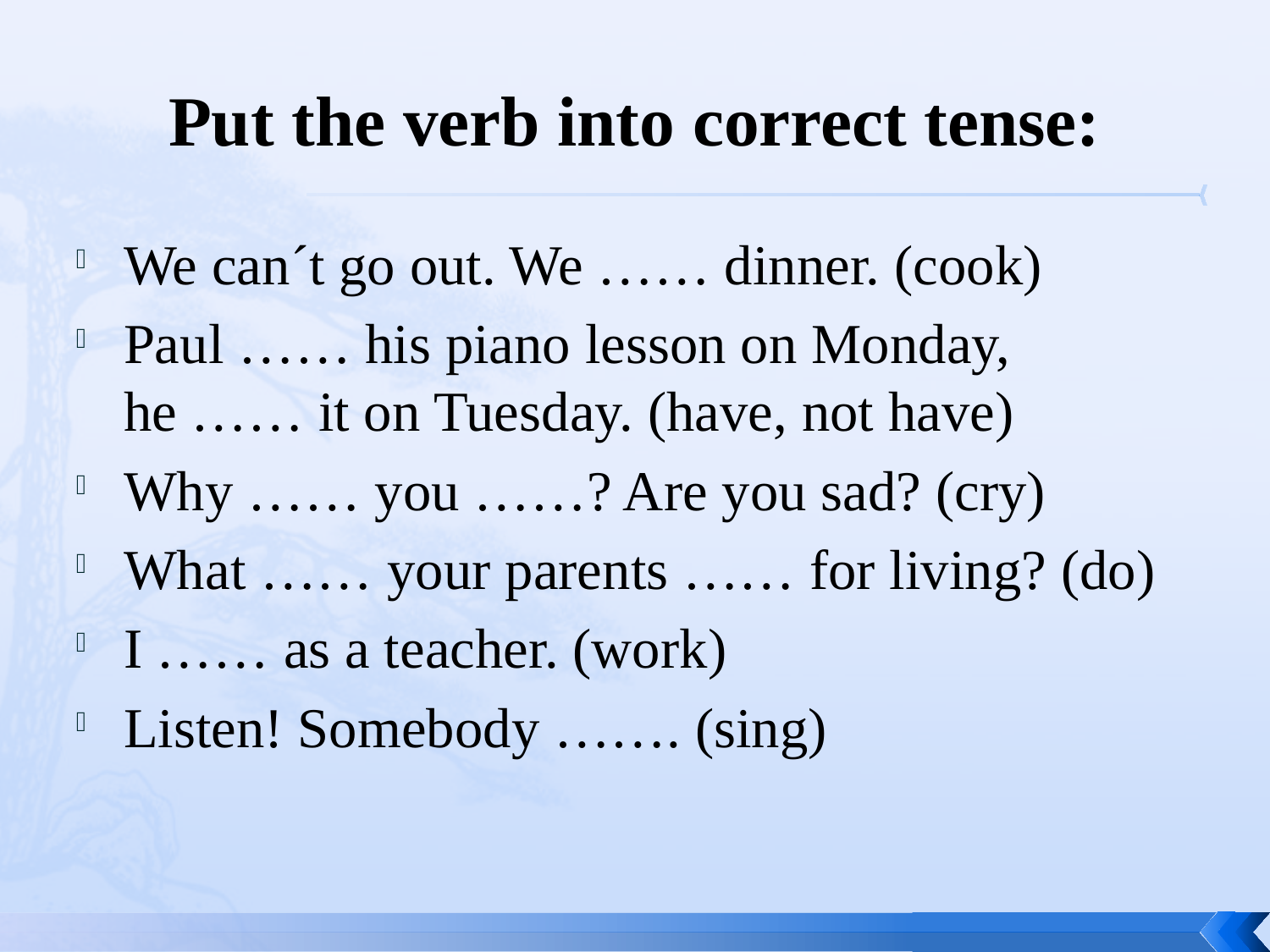

# Put the verb into correct tense:
We can´t go out. We …… dinner. (cook)
Paul …… his piano lesson on Monday,
he …… it on Tuesday. (have, not have)
Why …… you ……? Are you sad? (cry)
What …… your parents …… for living? (do)
I …… as a teacher. (work)
Listen! Somebody ……. (sing)